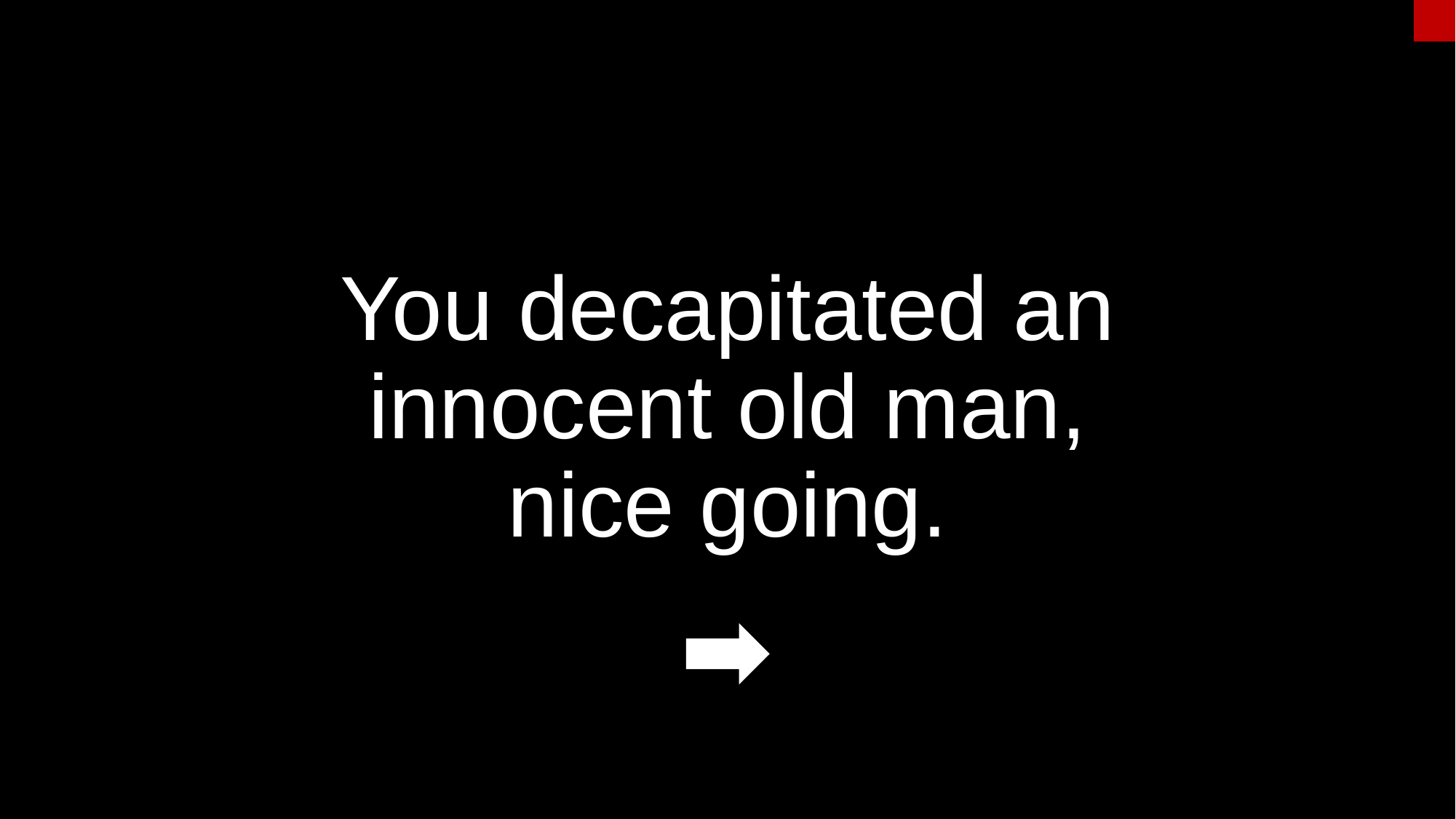

# You decapitated an innocent old man, nice going.